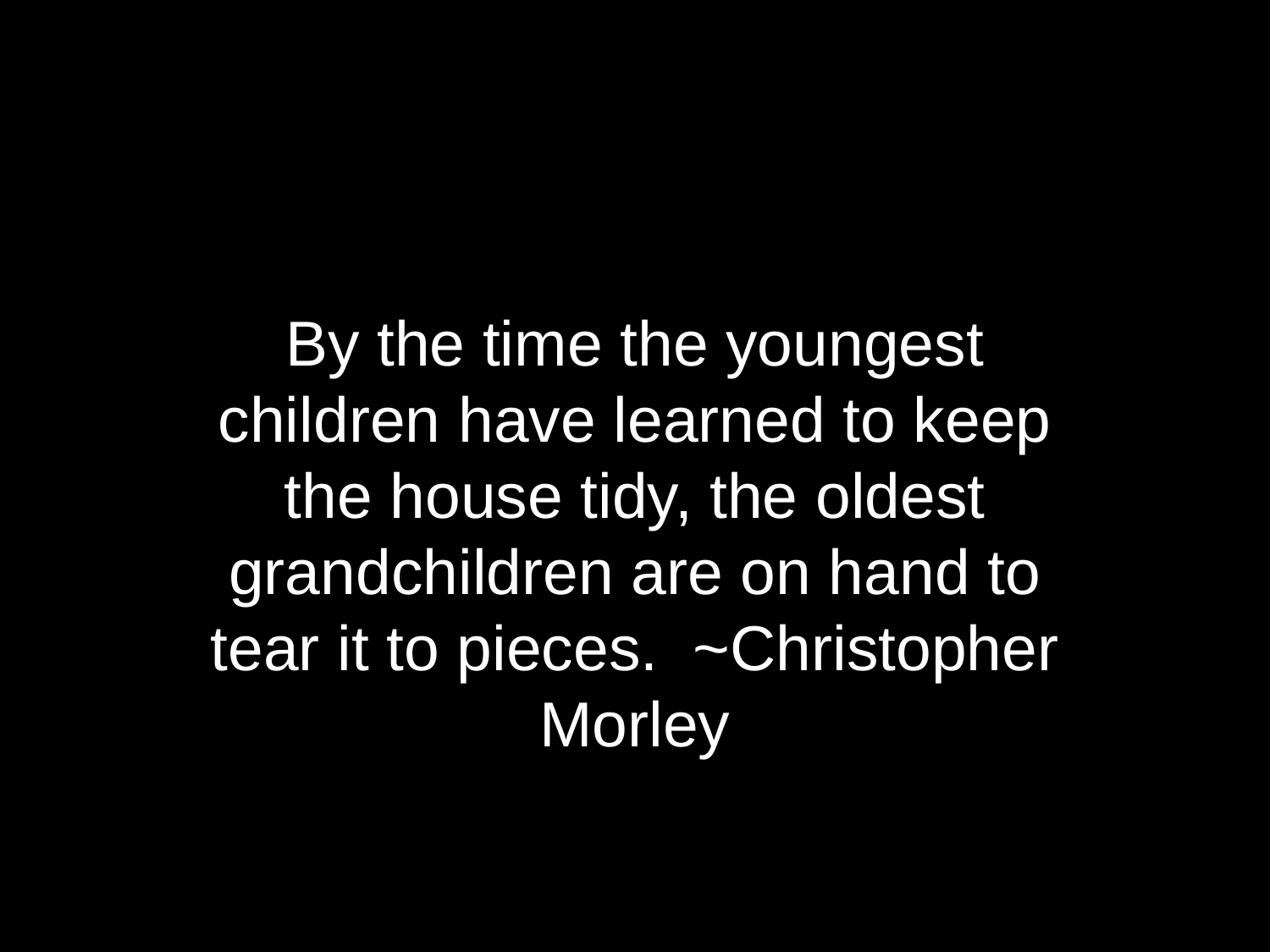

By the time the youngest children have learned to keep the house tidy, the oldest grandchildren are on hand to tear it to pieces.  ~Christopher Morley